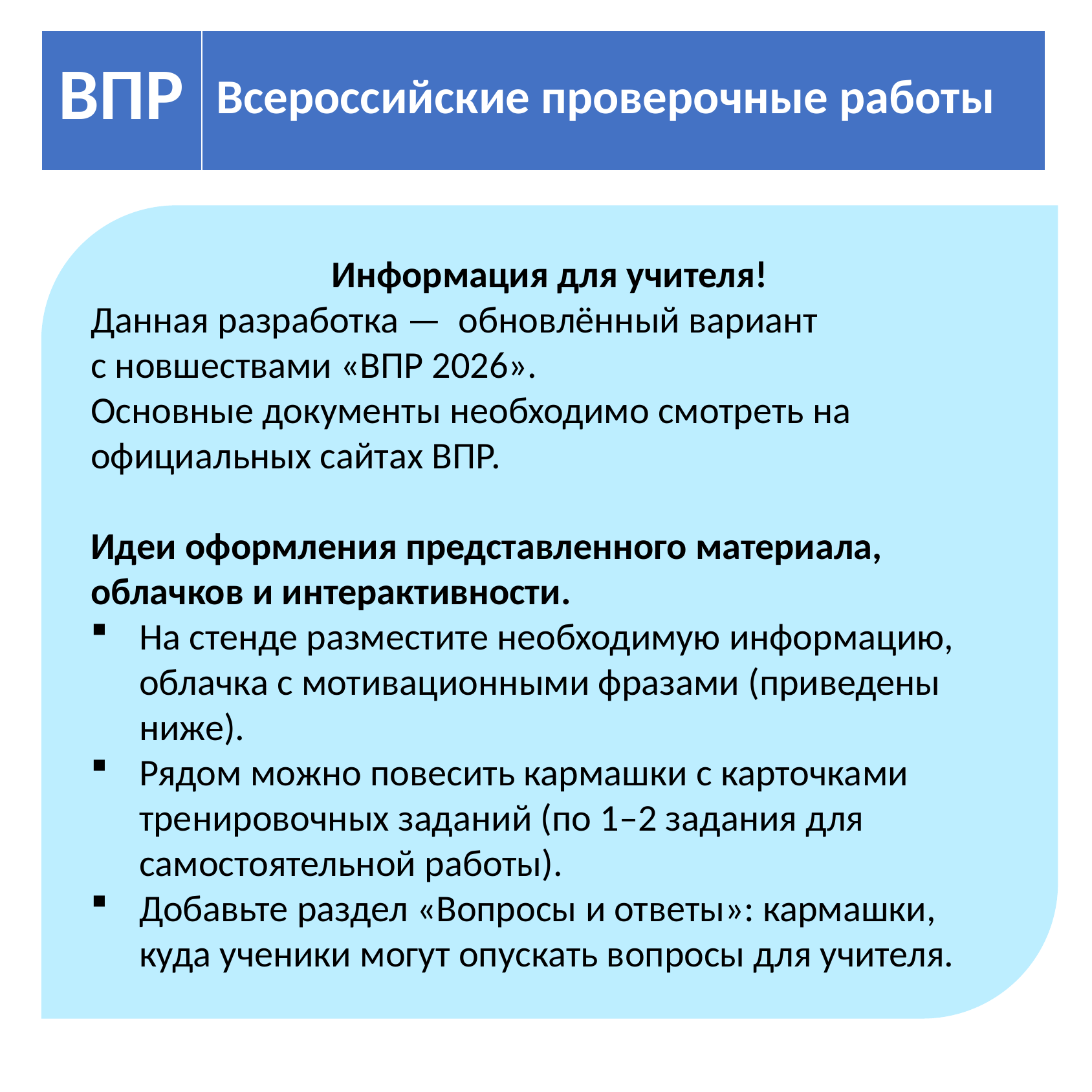

#
| ВПР | Всероссийские проверочные работы |
| --- | --- |
Информация для учителя!
Данная разработка —  обновлённый вариант
с новшествами «ВПР 2026».
Основные документы необходимо смотреть на официальных сайтах ВПР.

Идеи оформления представленного материала, облачков и интерактивности.
На стенде разместите необходимую информацию, облачка с мотивационными фразами (приведены ниже).
Рядом можно повесить кармашки с карточками тренировочных заданий (по 1–2 задания для самостоятельной работы).
Добавьте раздел «Вопросы и ответы»: кармашки, куда ученики могут опускать вопросы для учителя.